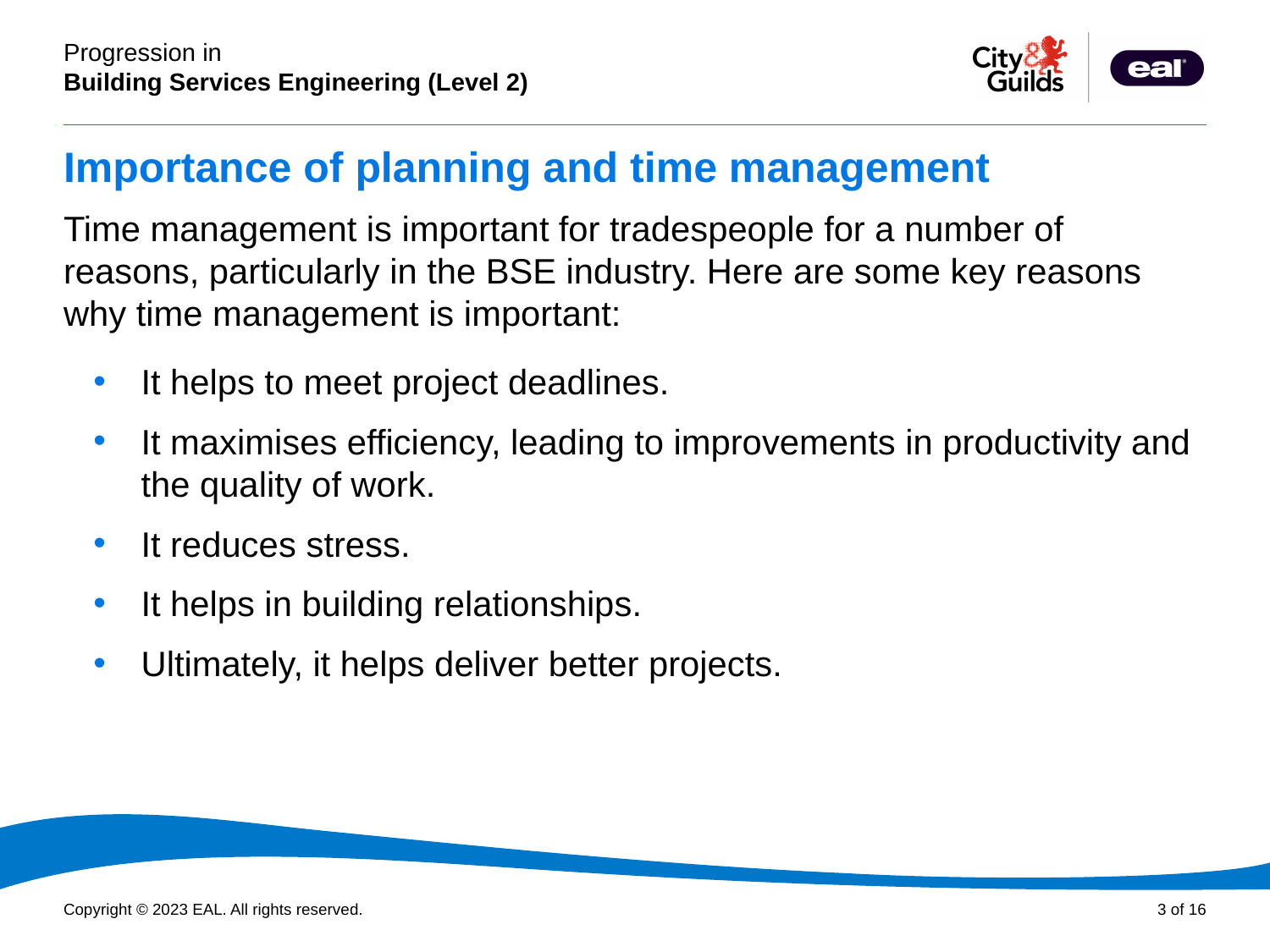

# Importance of planning and time management
Time management is important for tradespeople for a number of reasons, particularly in the BSE industry. Here are some key reasons why time management is important:
It helps to meet project deadlines.
It maximises efficiency, leading to improvements in productivity and the quality of work.
It reduces stress.
It helps in building relationships.
Ultimately, it helps deliver better projects.